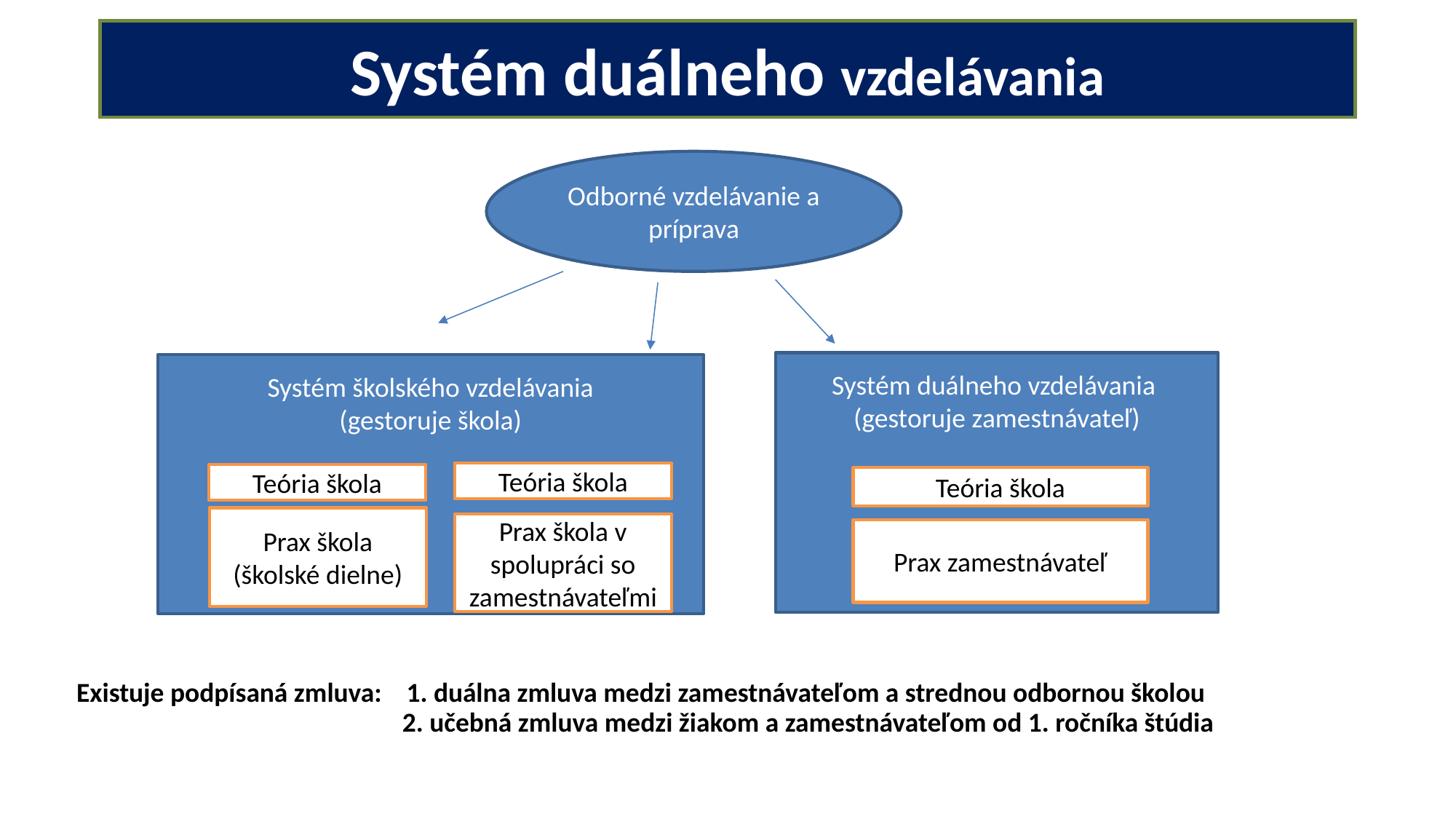

# Systém duálneho vzdelávania

Odborné vzdelávanie a príprava
Systém duálneho vzdelávania
(gestoruje zamestnávateľ)

Systém školského vzdelávania
(gestoruje škola)

Teória škola
Teória škola
Teória škola
Prax škola
(školské dielne)
Prax škola v spolupráci so zamestnávateľmi
Prax zamestnávateľ
Existuje podpísaná zmluva:    1. duálna zmluva medzi zamestnávateľom a strednou odbornou školou
                                                      2. učebná zmluva medzi žiakom a zamestnávateľom od 1. ročníka štúdia